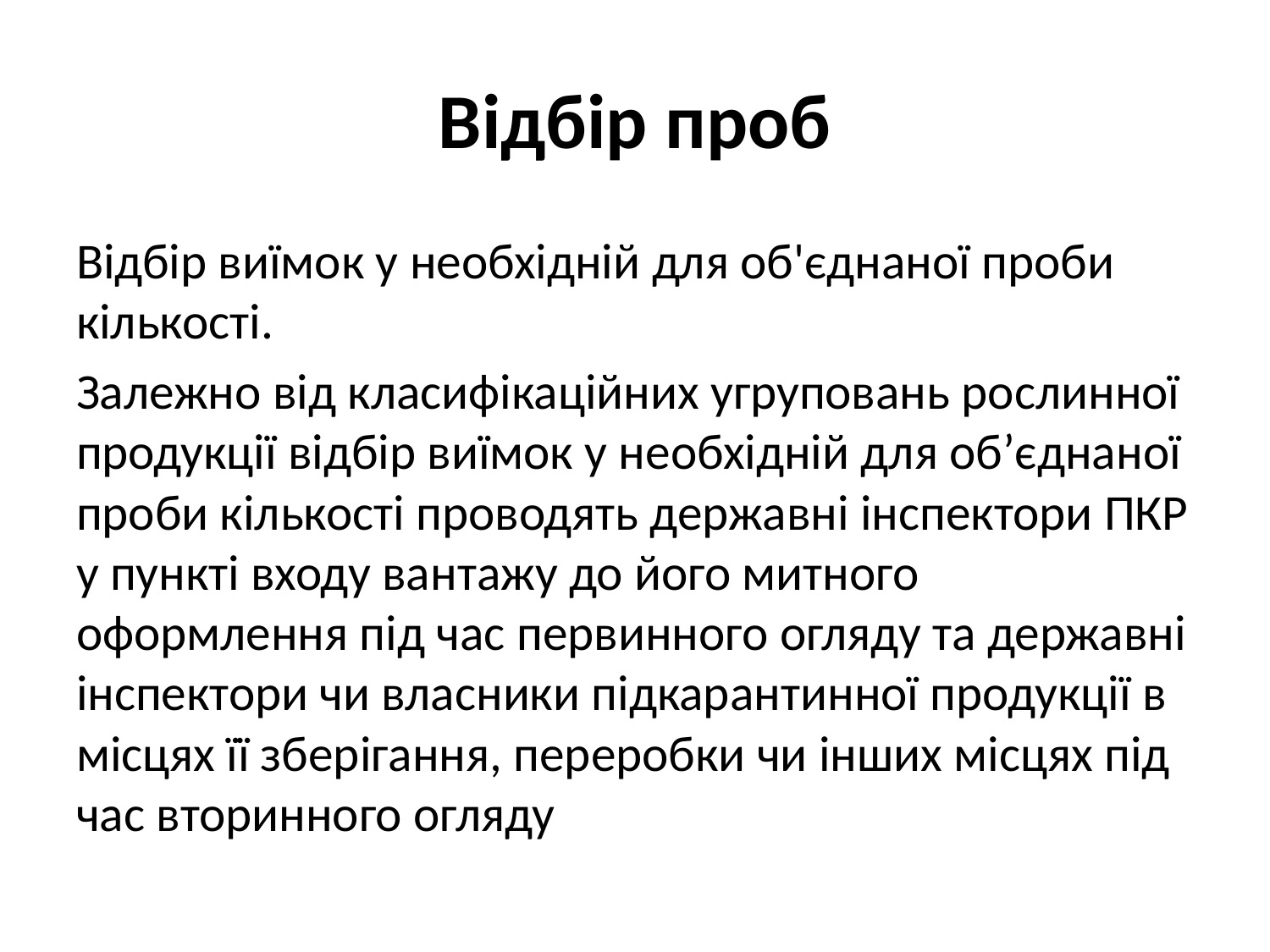

# Відбір проб
Відбір виїмок у необхідній для об'єднаної проби кількості.
Залежно від класифікаційних угруповань рослинної продукції відбір виїмок у необхідній для об’єднаної проби кількості проводять державні інспектори ПКР у пункті входу вантажу до його митного оформлення під час первинного огляду та державні інспектори чи власники підкарантинної продукції в місцях її зберігання, переробки чи інших місцях під час вторинного огляду